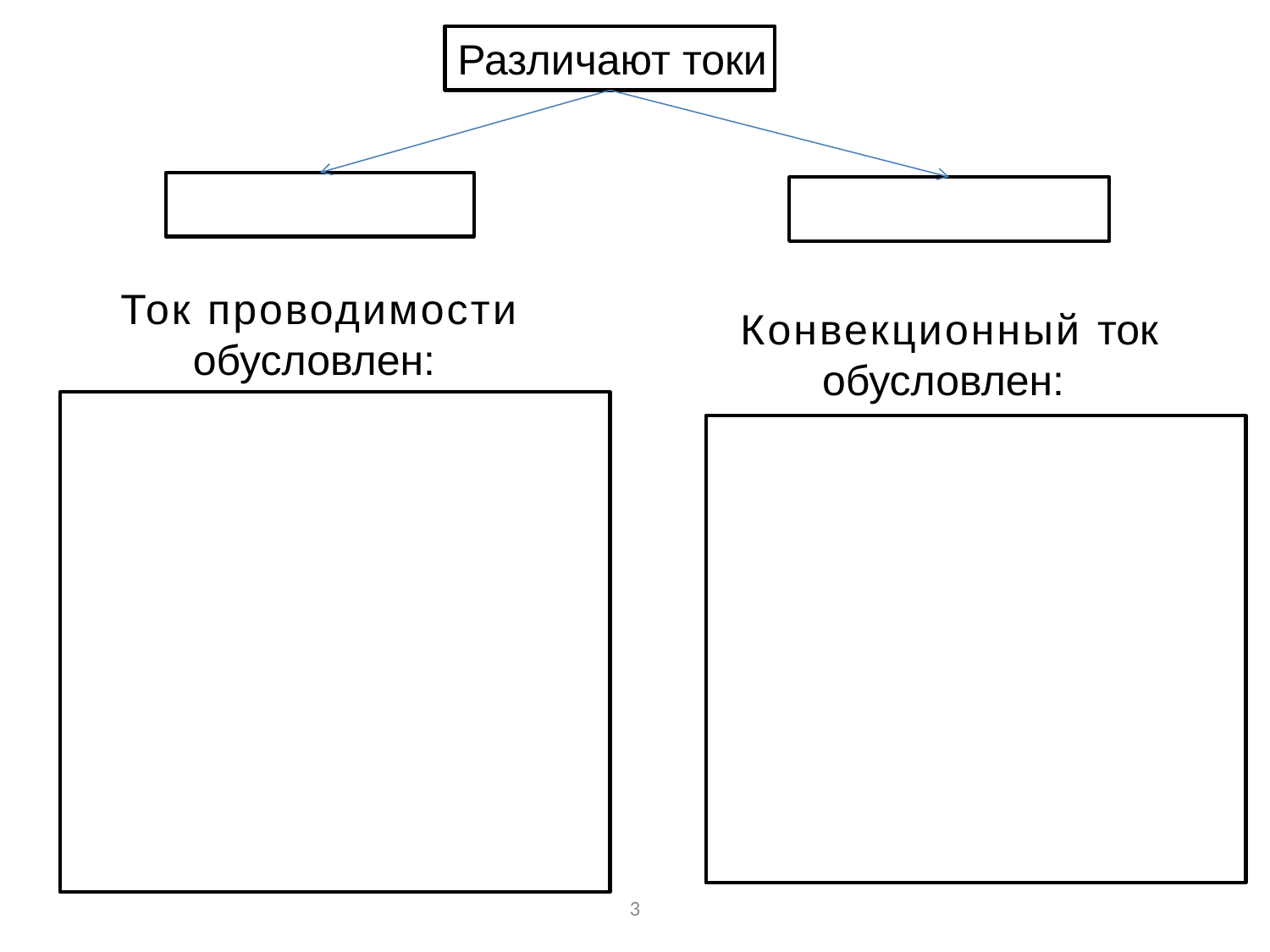

Различают токи

Ток проводимости обусловлен:
Конвекционный ток обусловлен:

3